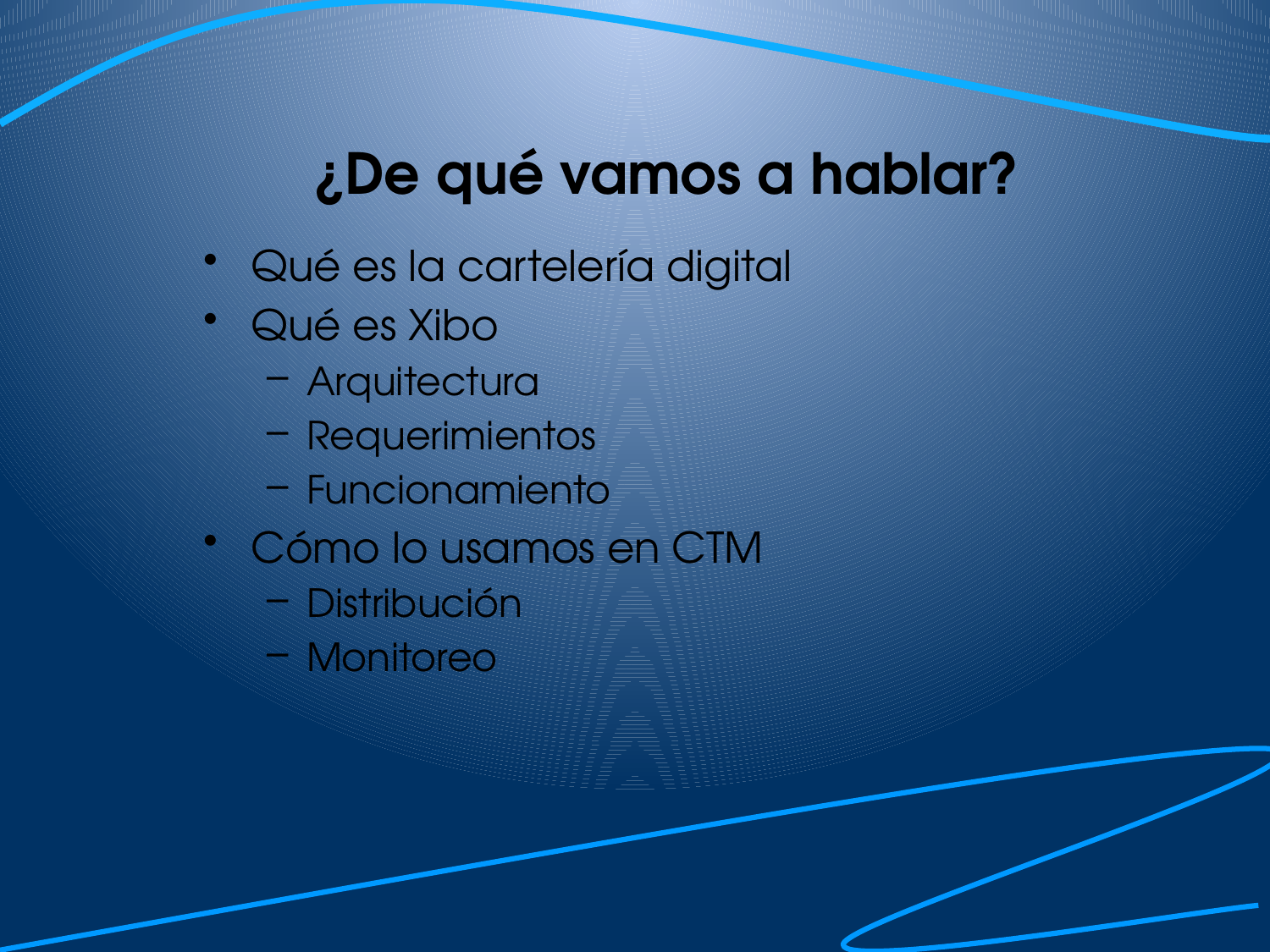

# ¿De qué vamos a hablar?
Qué es la cartelería digital
Qué es Xibo
Arquitectura
Requerimientos
Funcionamiento
Cómo lo usamos en CTM
Distribución
Monitoreo